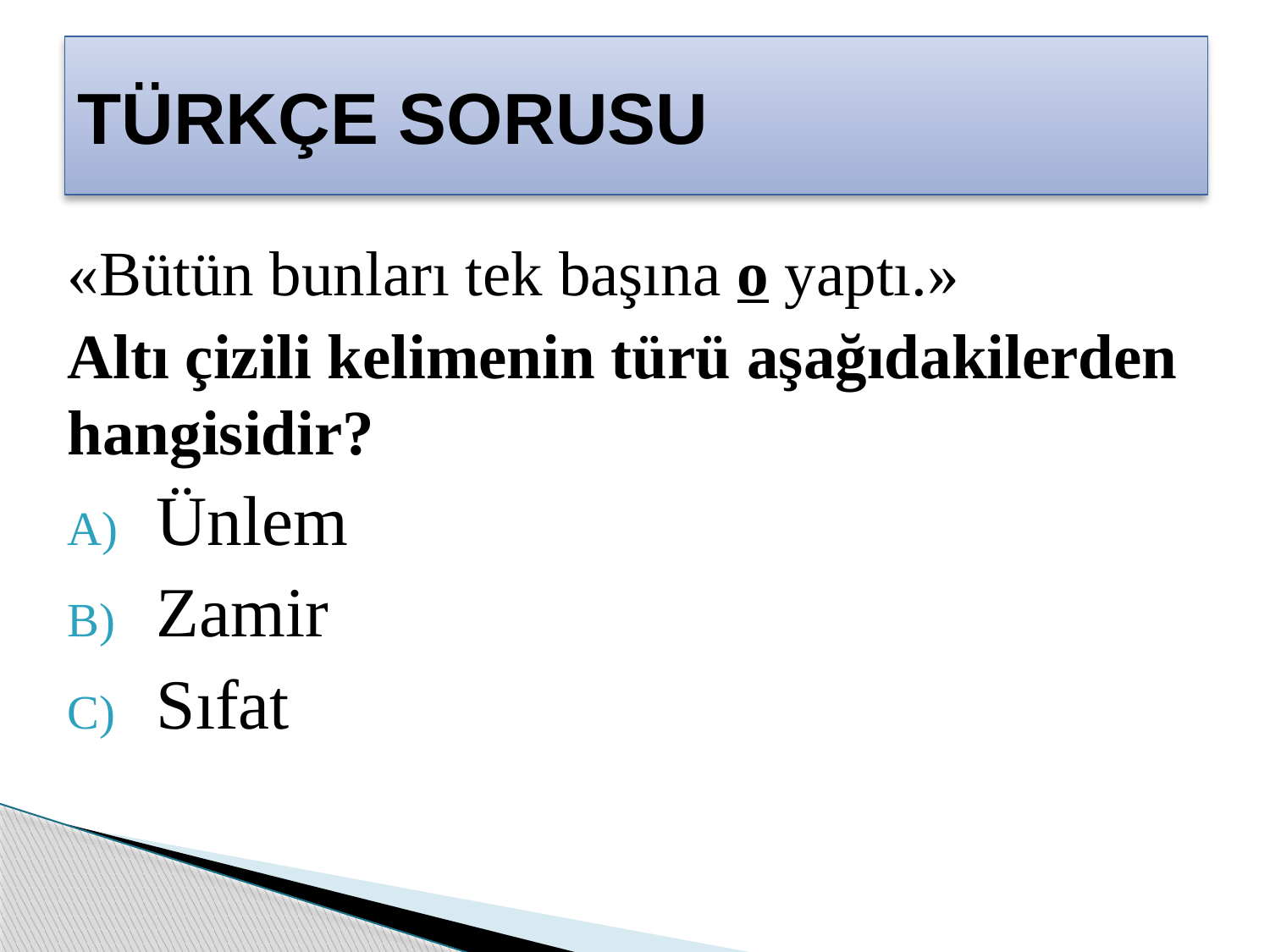

# TÜRKÇE SORUSU
«Bütün bunları tek başına o yaptı.»
Altı çizili kelimenin türü aşağıdakilerden hangisidir?
 Ünlem
 Zamir
 Sıfat